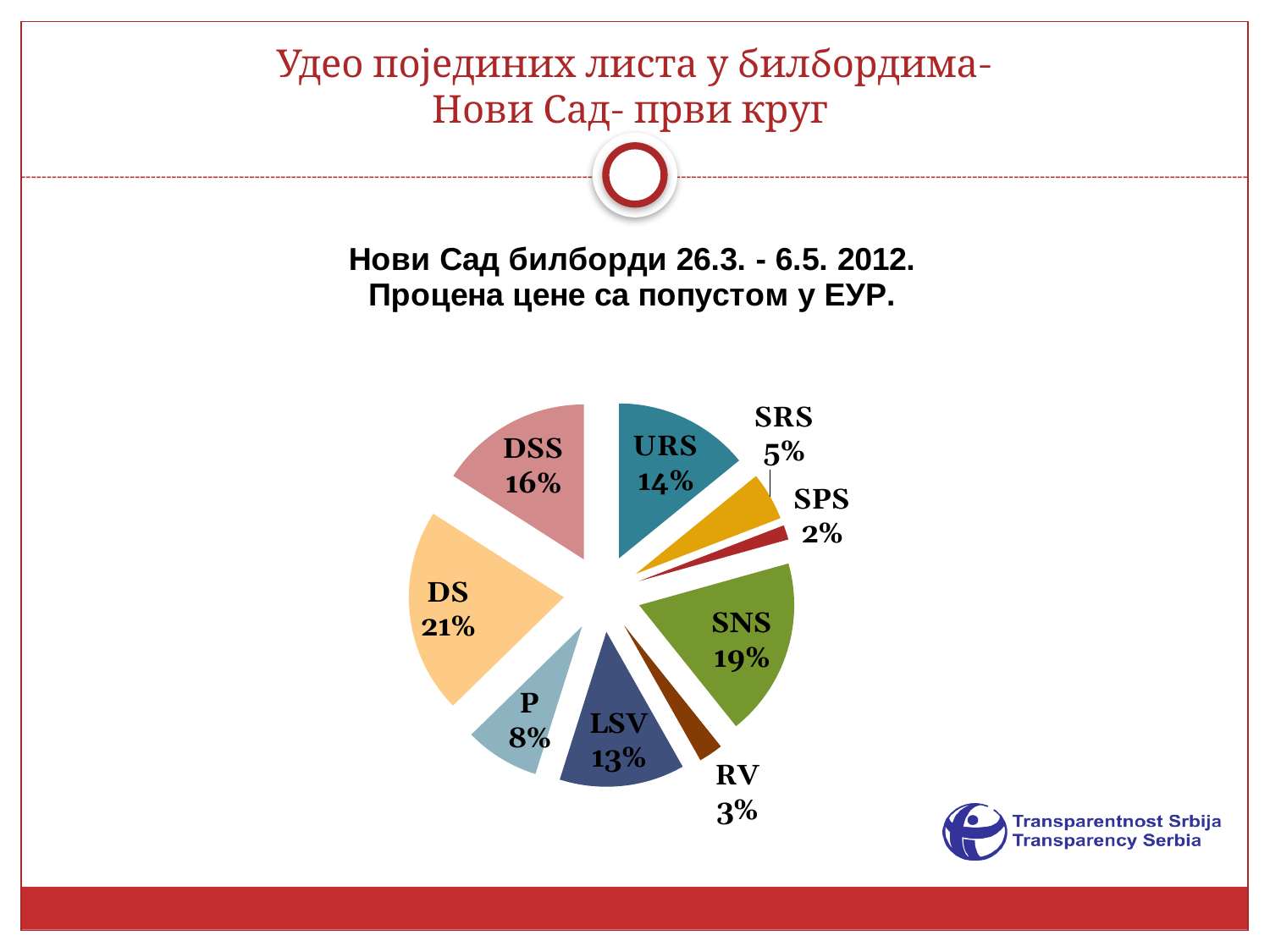

# Удео појединих листа у билбордима- Нови Сад- први круг

### Chart: Нови Сад билборди 26.3. - 6.5. 2012.
 Процена цене са попустом у ЕУР.

| Category | Novi Sad bilbordi 26.3. - 6.5. 2012. Procena cene sa popustom u EUR |
|---|---|
| URS | 41294.700000000004 |
| SRS | 14681.699999999993 |
| SPS | 4449.600000000001 |
| SNS | 54427.500000000015 |
| RV | 7425.0 |
| LSV | 38219.40000000001 |
| P | 22837.499999999993 |
| DS | 62572.5 |
| DSS | 46602.90000000001 |